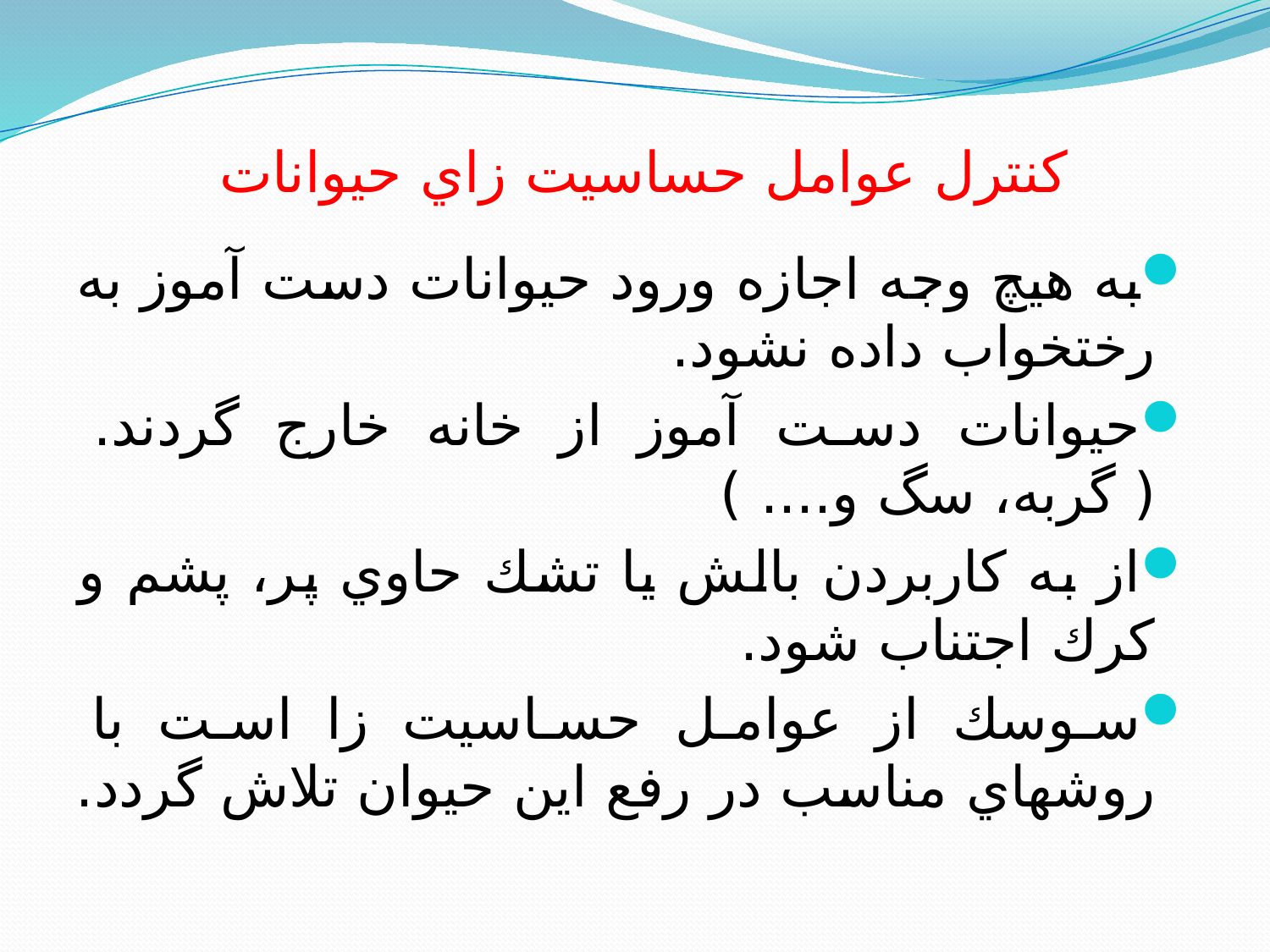

# كنترل عوامل حساسيت زاي حيوانات
به هيچ وجه اجازه ورود حيوانات دست آموز به رختخواب داده نشود.
حيوانات دست آموز از خانه خارج گردند. ( گربه، ‌سگ و.... )
از به كاربردن بالش يا تشك حاوي پر، پشم و كرك اجتناب شود.
سوسك از عوامل حساسيت زا است با روشهاي مناسب در رفع اين حيوان تلاش گردد.